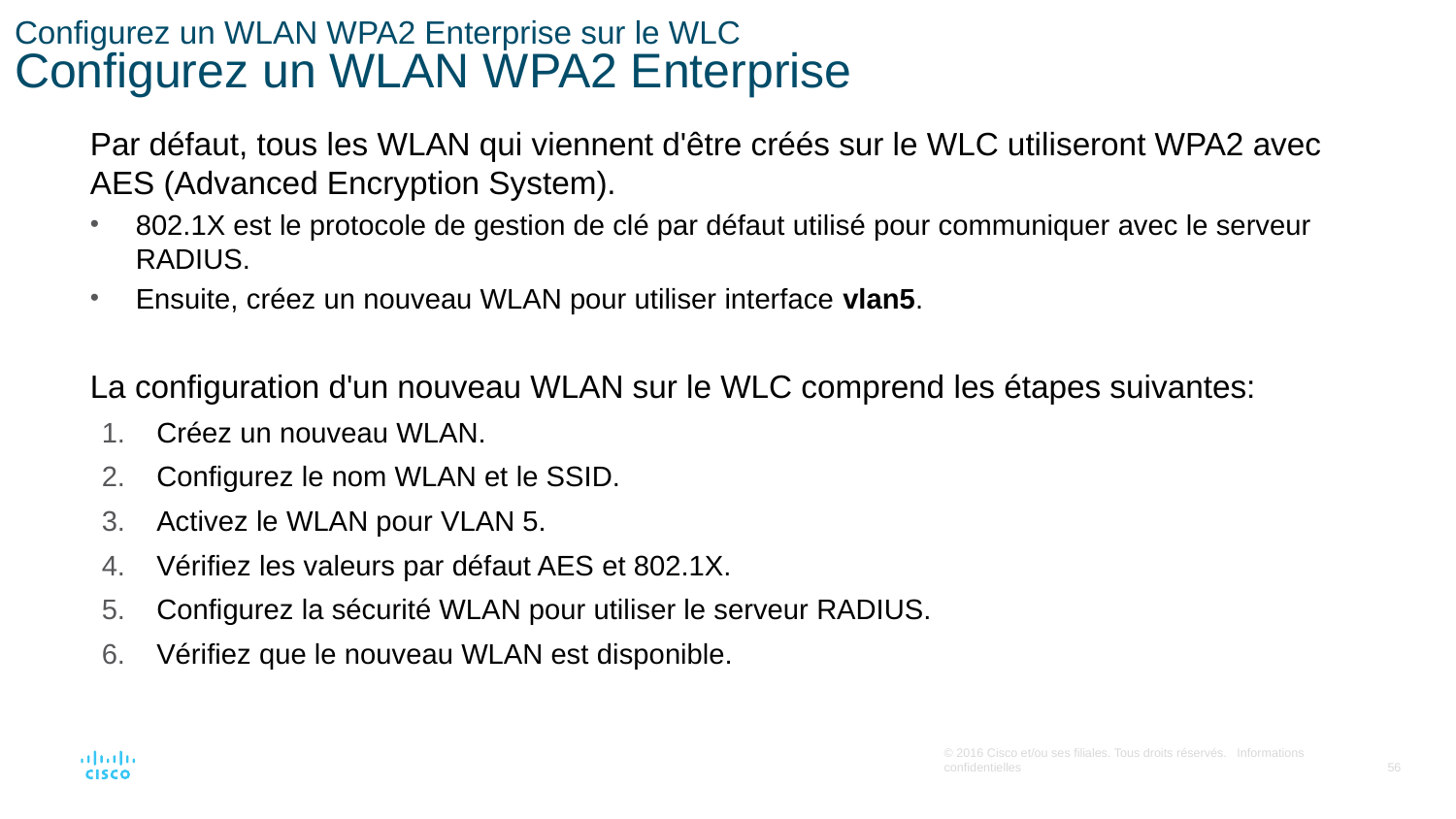

# Configurez un WLAN WPA2 Enterprise sur le WLC Configurez un WLAN WPA2 Enterprise
Par défaut, tous les WLAN qui viennent d'être créés sur le WLC utiliseront WPA2 avec AES (Advanced Encryption System).
802.1X est le protocole de gestion de clé par défaut utilisé pour communiquer avec le serveur RADIUS.
Ensuite, créez un nouveau WLAN pour utiliser interface vlan5.

La configuration d'un nouveau WLAN sur le WLC comprend les étapes suivantes:
Créez un nouveau WLAN.
Configurez le nom WLAN et le SSID.
Activez le WLAN pour VLAN 5.
Vérifiez les valeurs par défaut AES et 802.1X.
Configurez la sécurité WLAN pour utiliser le serveur RADIUS.
Vérifiez que le nouveau WLAN est disponible.